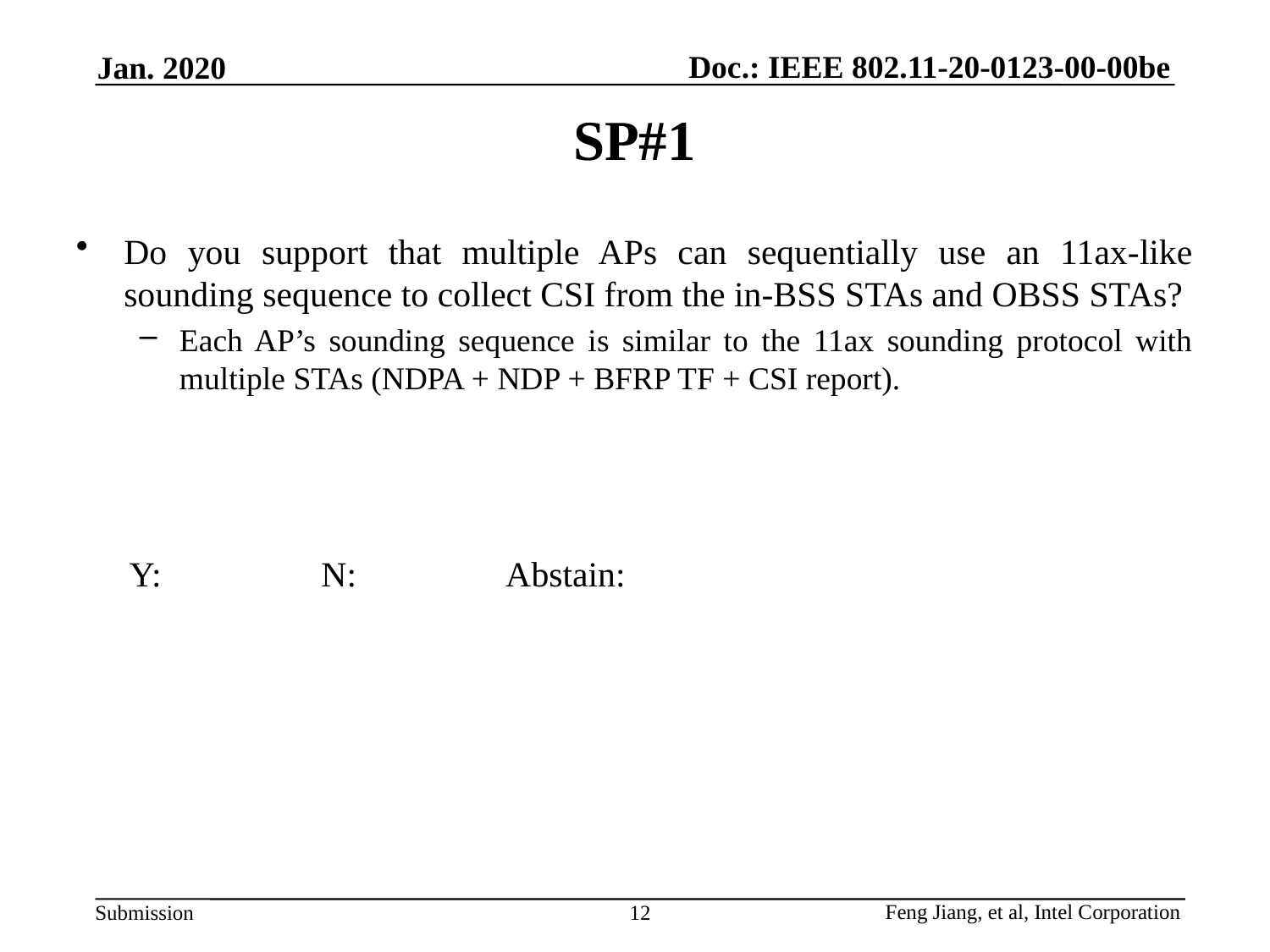

Jan. 2020
# SP#1
Do you support that multiple APs can sequentially use an 11ax-like sounding sequence to collect CSI from the in-BSS STAs and OBSS STAs?
Each AP’s sounding sequence is similar to the 11ax sounding protocol with multiple STAs (NDPA + NDP + BFRP TF + CSI report).

      Y:                  N:                 Abstain:

12